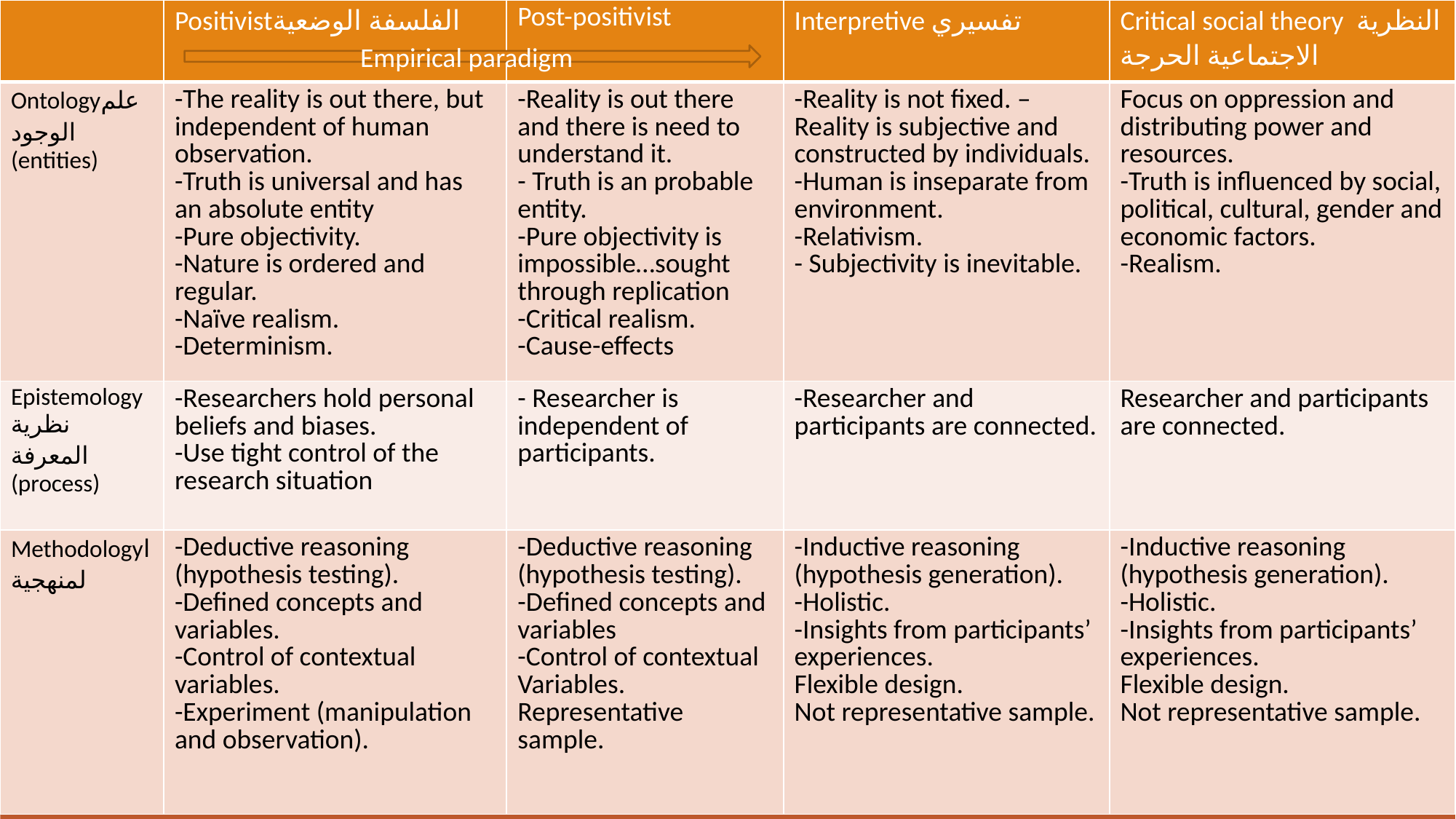

|  | Positivistالفلسفة الوضعية | Post-positivist | Interpretive تفسيري | Critical social theory النظرية الاجتماعية الحرجة |
| --- | --- | --- | --- | --- |
| Ontologyعلم الوجود (entities) | -The reality is out there, but independent of human observation. -Truth is universal and has an absolute entity -Pure objectivity. -Nature is ordered and regular. -Naïve realism. -Determinism. | -Reality is out there and there is need to understand it. - Truth is an probable entity. -Pure objectivity is impossible…sought through replication -Critical realism. -Cause-effects | -Reality is not fixed. – Reality is subjective and constructed by individuals. -Human is inseparate from environment. -Relativism. - Subjectivity is inevitable. | Focus on oppression and distributing power and resources. -Truth is influenced by social, political, cultural, gender and economic factors. -Realism. |
| Epistemology نظرية المعرفة (process) | -Researchers hold personal beliefs and biases. -Use tight control of the research situation | - Researcher is independent of participants. | -Researcher and participants are connected. | Researcher and participants are connected. |
| Methodologyالمنهجية | -Deductive reasoning (hypothesis testing). -Defined concepts and variables. -Control of contextual variables. -Experiment (manipulation and observation). | -Deductive reasoning (hypothesis testing). -Defined concepts and variables -Control of contextual Variables. Representative sample. | -Inductive reasoning (hypothesis generation). -Holistic. -Insights from participants’ experiences. Flexible design. Not representative sample. | -Inductive reasoning (hypothesis generation). -Holistic. -Insights from participants’ experiences. Flexible design. Not representative sample. |
Empirical paradigm